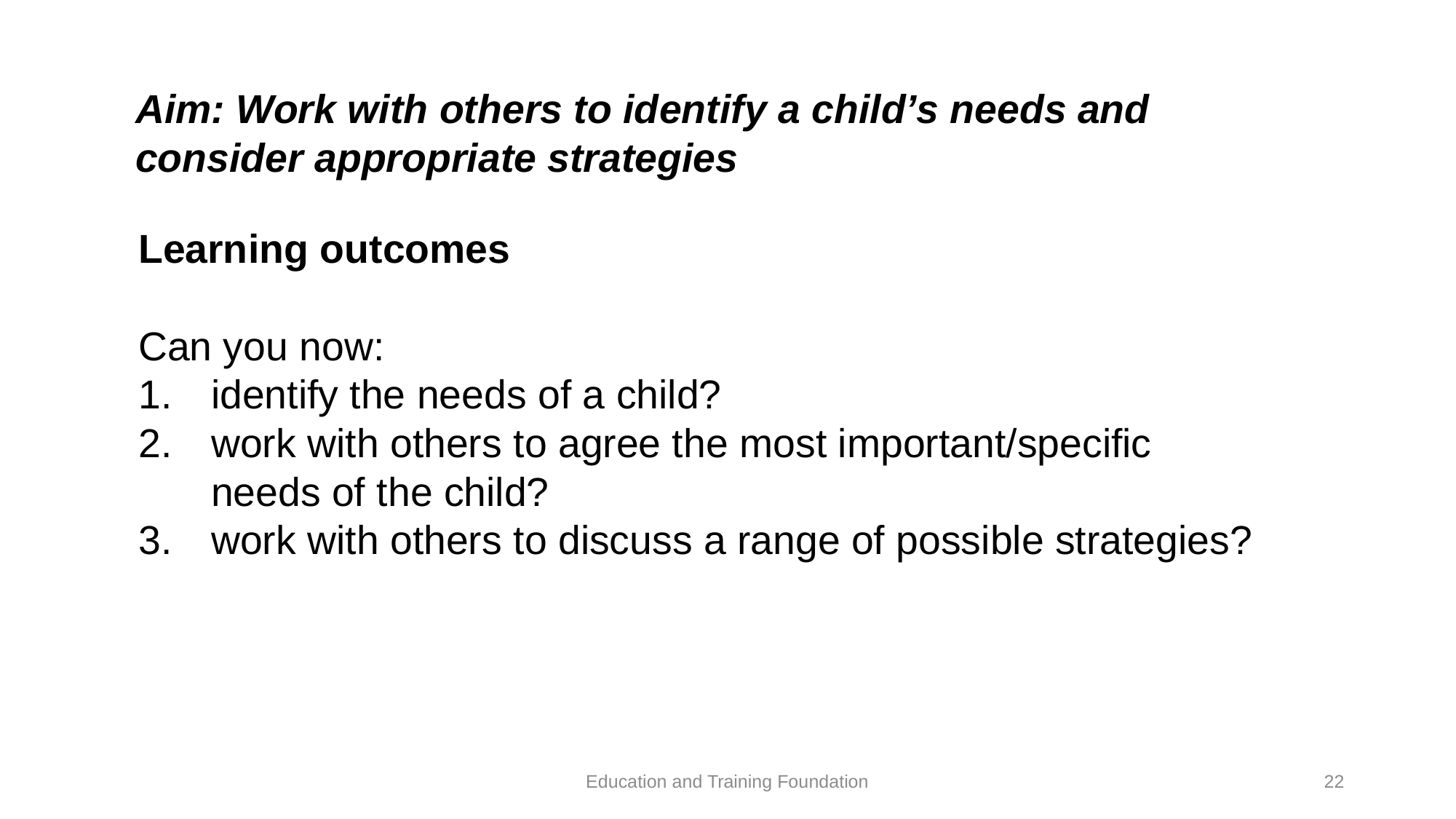

Aim: Work with others to identify a child’s needs and consider appropriate strategies
Learning outcomes

Can you now:
identify the needs of a child?
work with others to agree the most important/specific needs of the child?
work with others to discuss a range of possible strategies?
Education and Training Foundation
22